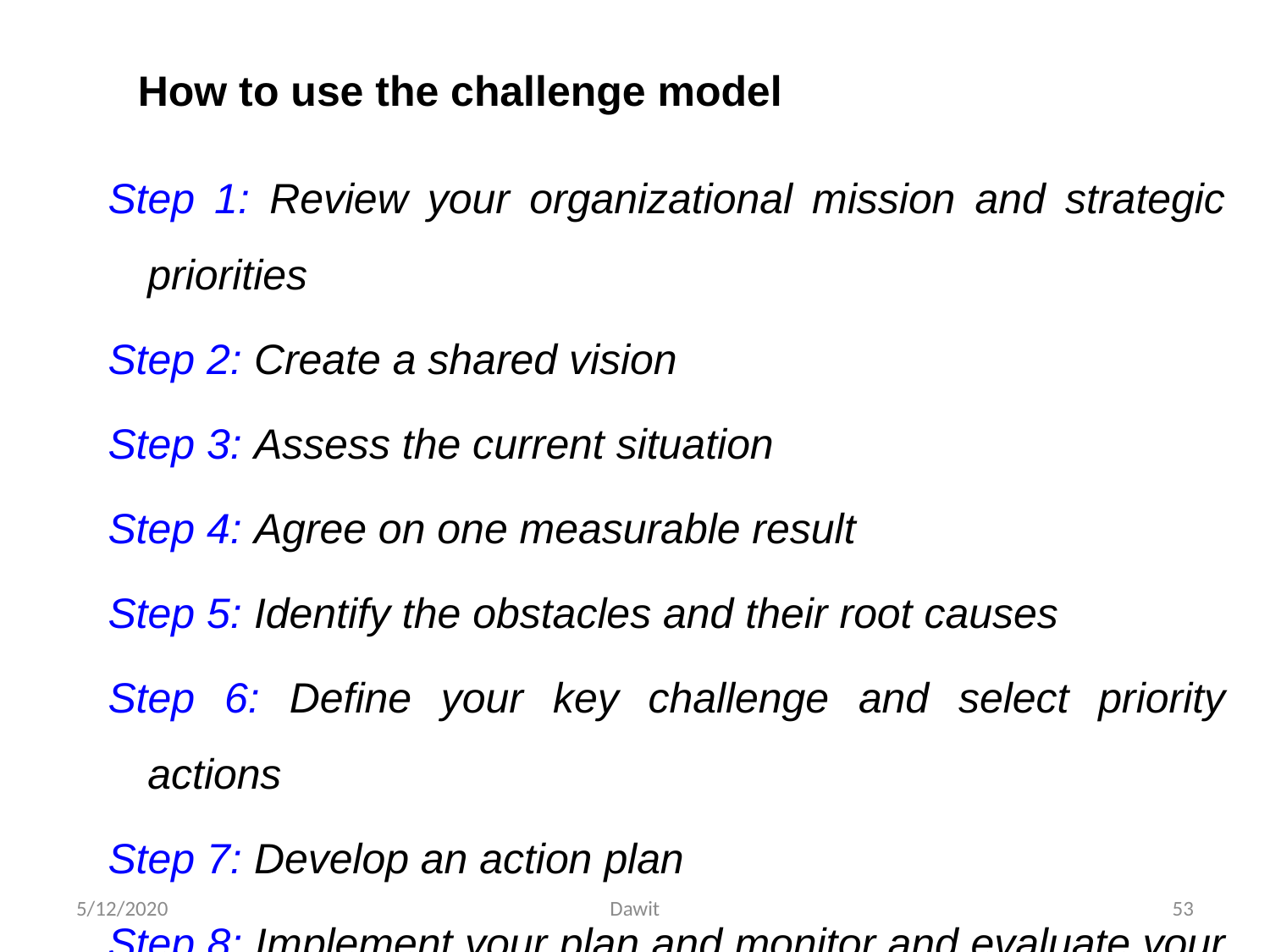

# How to use the challenge model
Step 1: Review your organizational mission and strategic priorities
Step 2: Create a shared vision
Step 3: Assess the current situation
Step 4: Agree on one measurable result
Step 5: Identify the obstacles and their root causes
Step 6: Define your key challenge and select priority actions
Step 7: Develop an action plan
Step 8: Implement your plan and monitor and evaluate your progress

5/12/2020
Dawit
53